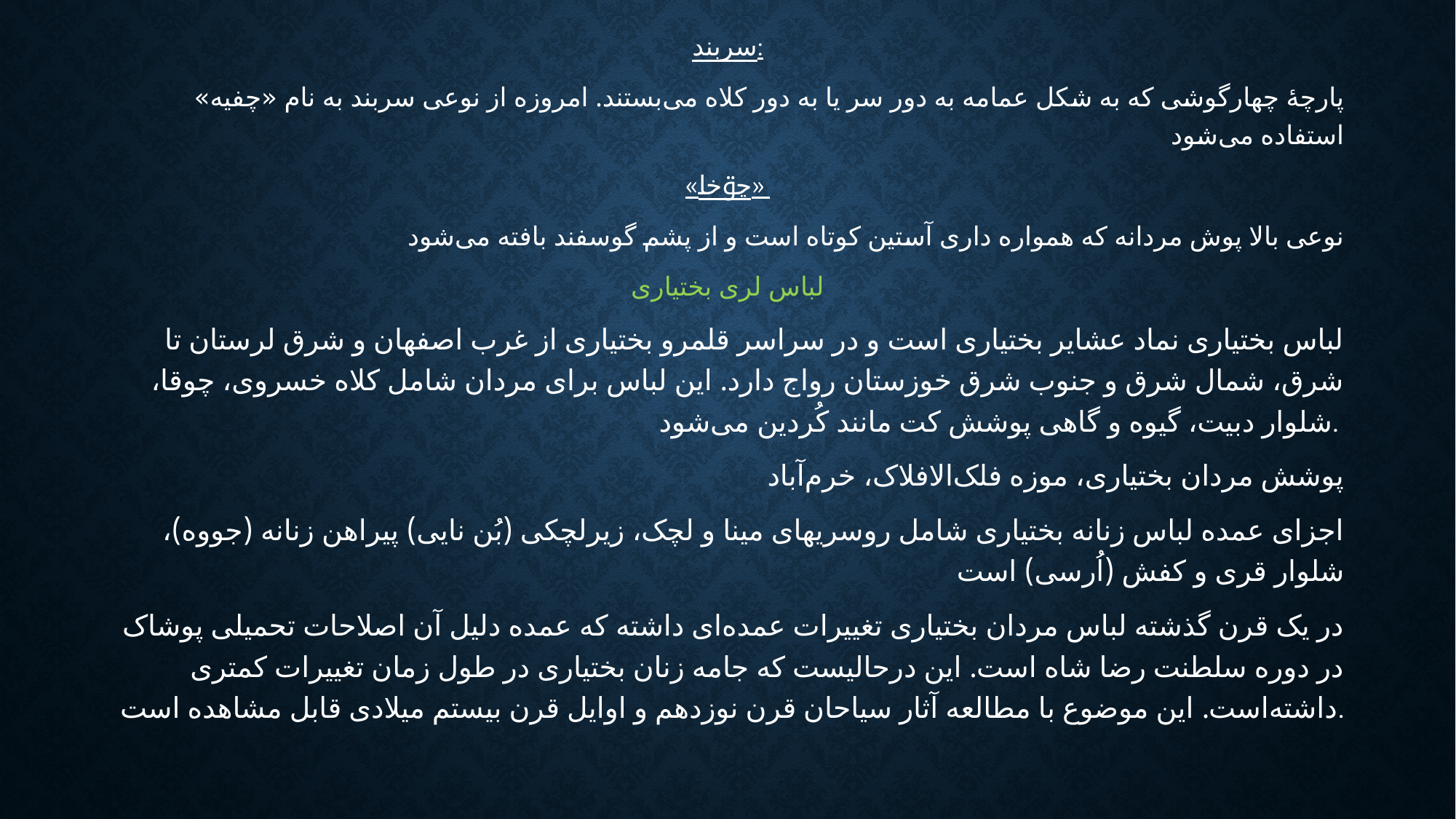

سربند:
پارچهٔ چهارگوشی که به شکل عمامه به دور سر یا به دور کلاه می‌بستند. امروزه از نوعی سربند به نام «چفیه» استفاده می‌شود
«چۊخا»
نوعی بالا پوش مردانه که همواره داری آستین کوتاه است و از پشم گوسفند بافته می‌شود
لباس لری بختیاری
لباس بختیاری نماد عشایر بختیاری است و در سراسر قلمرو بختیاری از غرب اصفهان و شرق لرستان تا شرق، شمال شرق و جنوب شرق خوزستان رواج دارد. این لباس برای مردان شامل کلاه خسروی، چوقا، شلوار دبیت، گیوه و گاهی پوشش کت مانند کُردین می‌شود.
پوشش مردان بختیاری، موزه فلک‌الافلاک، خرم‌آباد
اجزای عمده لباس زنانه بختیاری شامل روسریهای مینا و لچک، زیرلچکی (بُن نایی) پیراهن زنانه (جووه)، شلوار قری و کفش (اُرسی) است
در یک قرن گذشته لباس مردان بختیاری تغییرات عمده‌ای داشته که عمده دلیل آن اصلاحات تحمیلی پوشاک در دوره سلطنت رضا شاه است. این درحالیست که جامه زنان بختیاری در طول زمان تغییرات کمتری داشته‌است. این موضوع با مطالعه آثار سیاحان قرن نوزدهم و اوایل قرن بیستم میلادی قابل مشاهده است.